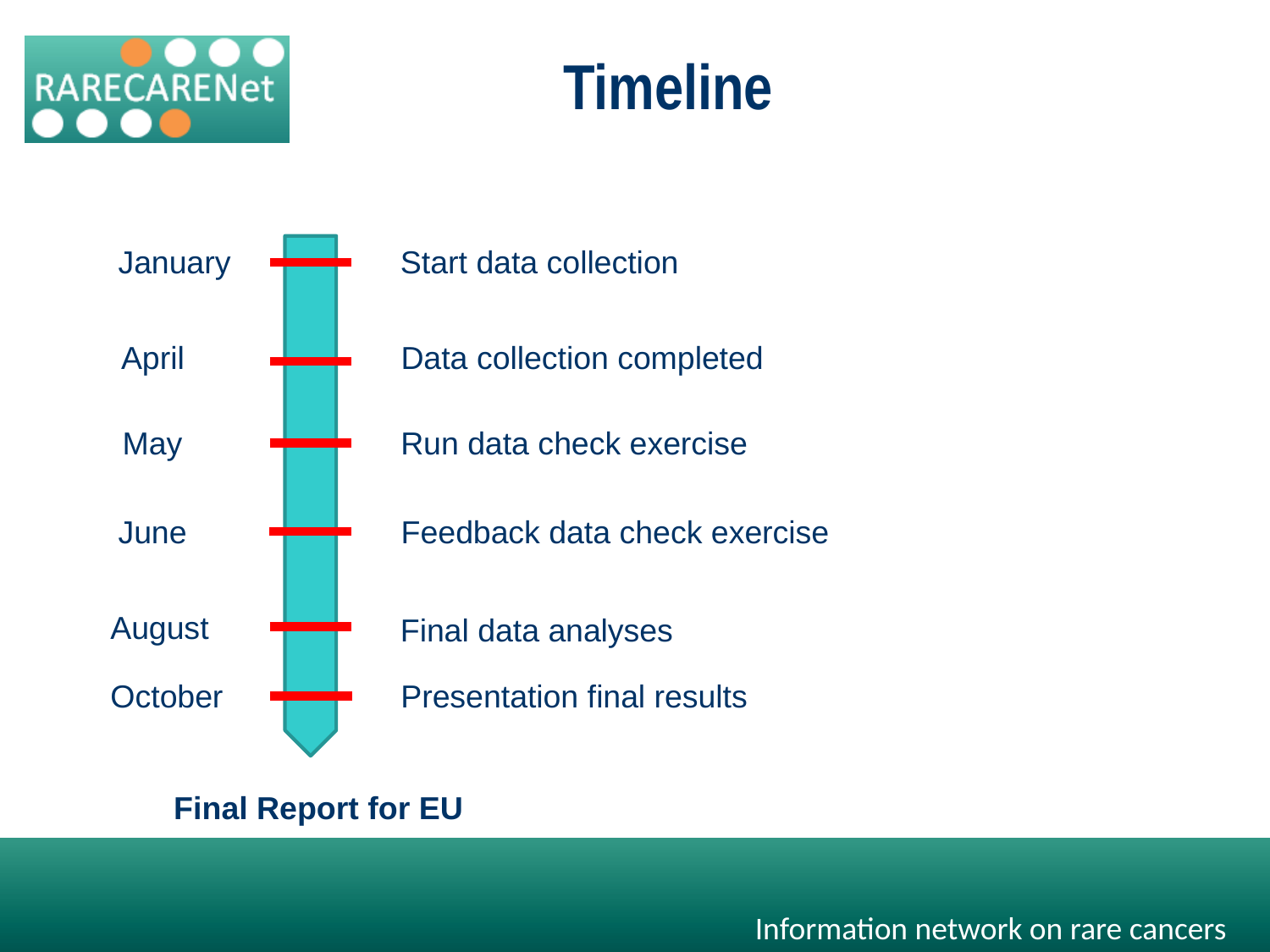

Timeline
January
Start data collection
April
Data collection completed
Run data check exercise
May

June
Feedback data check exercise
August
Final data analyses
October
Presentation final results
Final Report for EU